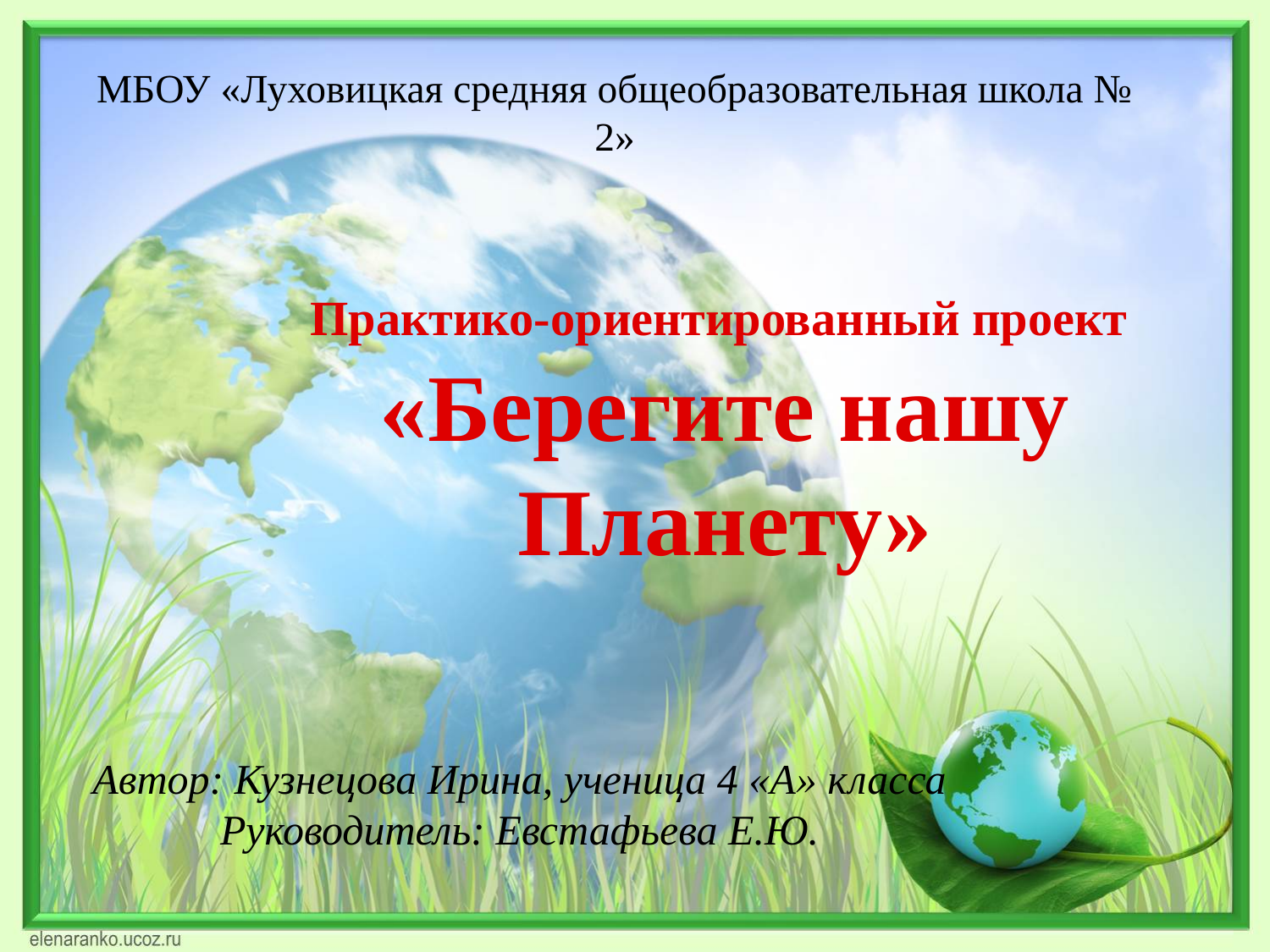

# МБОУ «Луховицкая средняя общеобразовательная школа № 2»
Практико-ориентированный проект
«Берегите нашу Планету»
Автор: Кузнецова Ирина, ученица 4 «А» класса
Руководитель: Евстафьева Е.Ю.